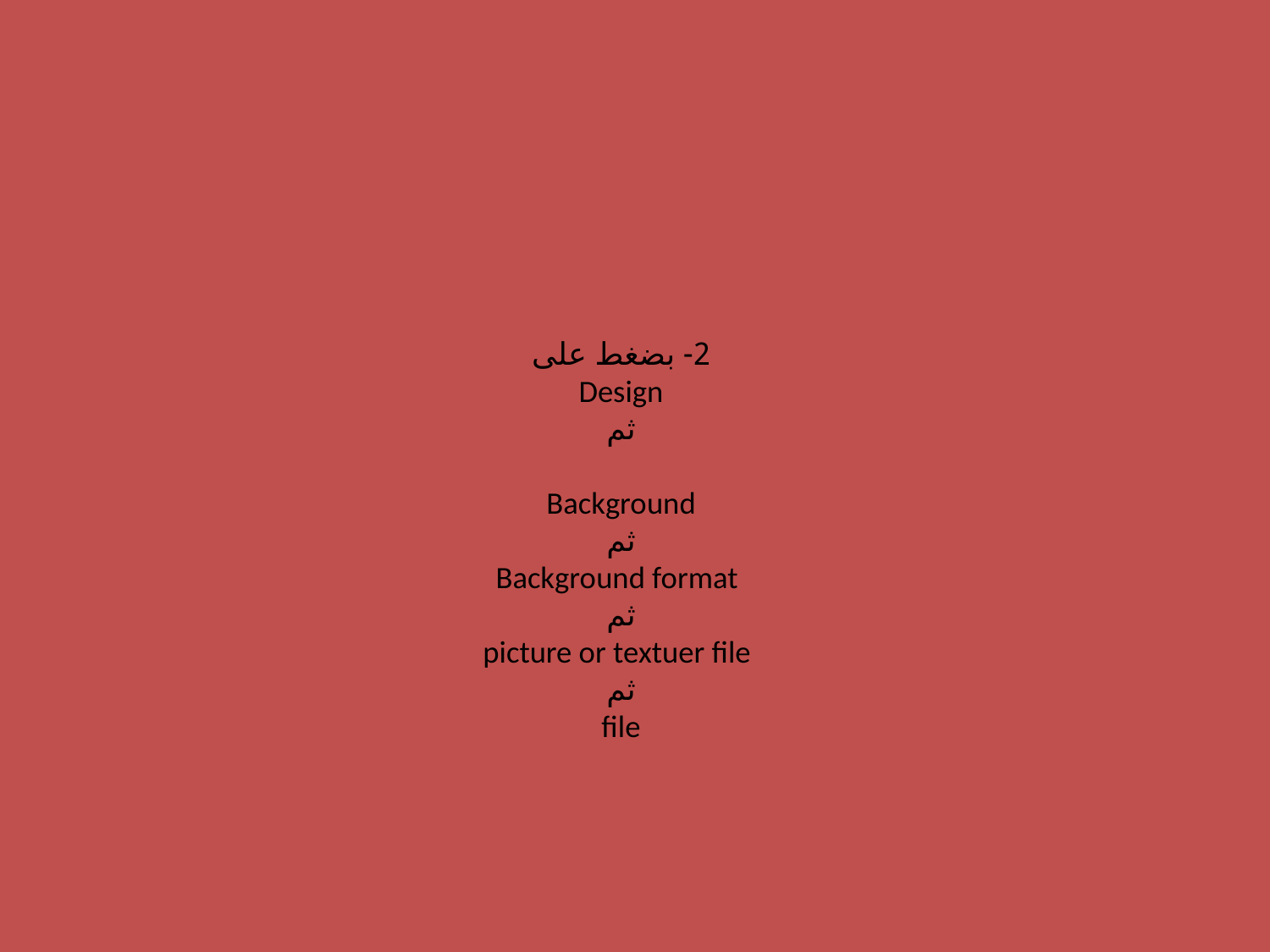

# 2- بضغط على Design ثم Background ثم Background format ثم picture or textuer file ثم file